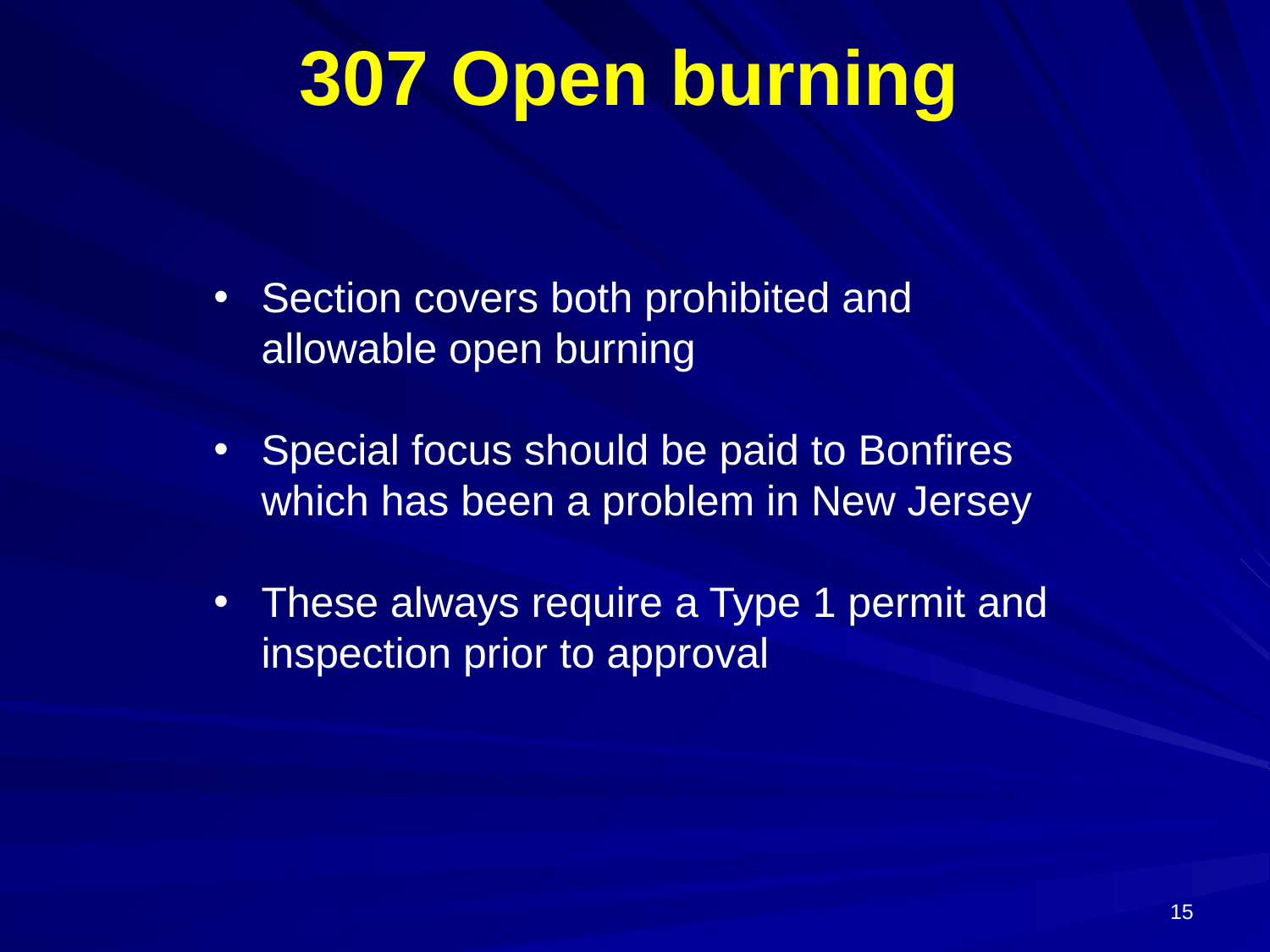

# 307 Open burning
Section covers both prohibited and allowable open burning

Special focus should be paid to Bonfires which has been a problem in New Jersey

These always require a Type 1 permit and inspection prior to approval
15